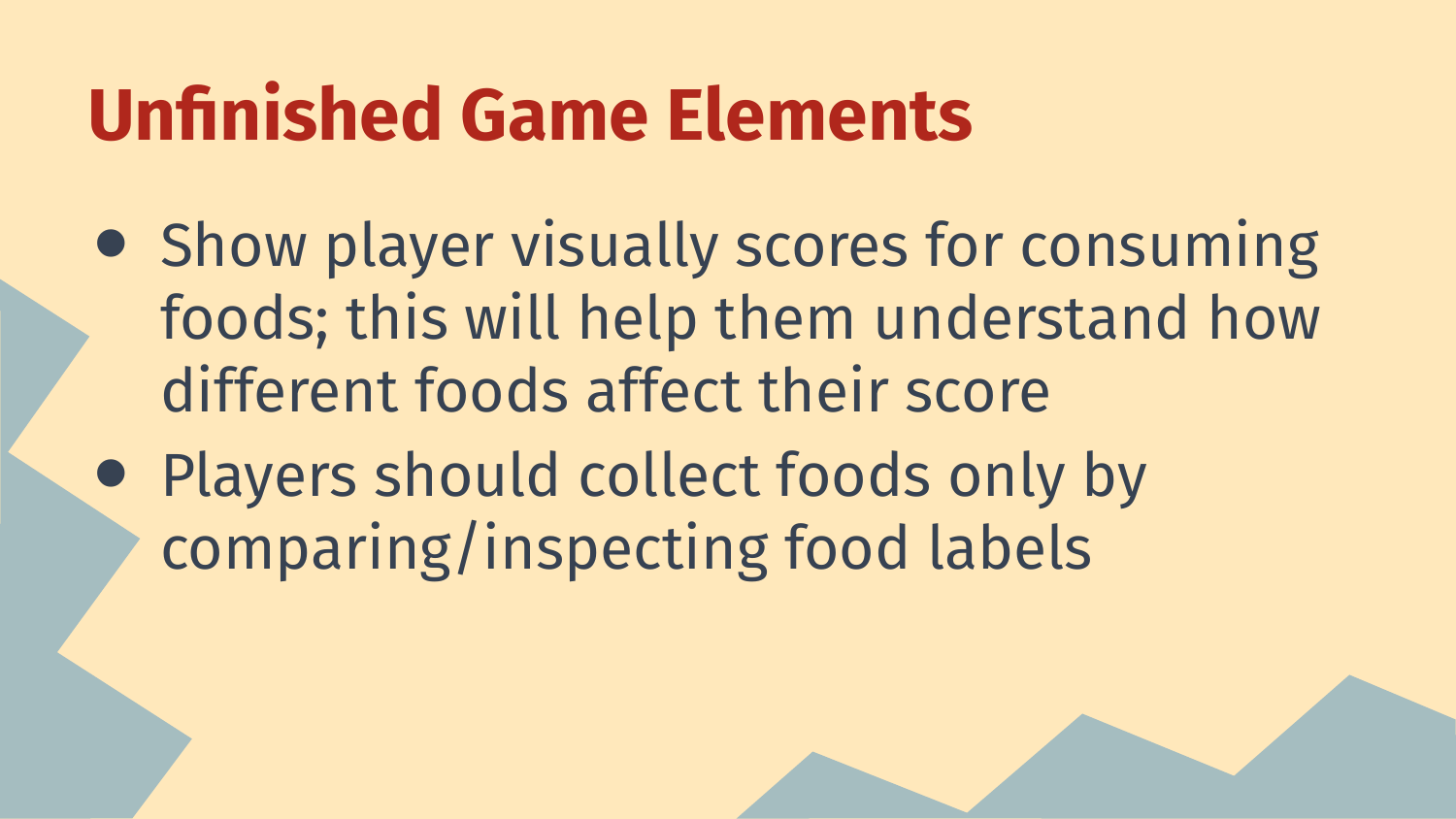

# Unfinished Game Elements
Show player visually scores for consuming foods; this will help them understand how different foods affect their score
Players should collect foods only by comparing/inspecting food labels